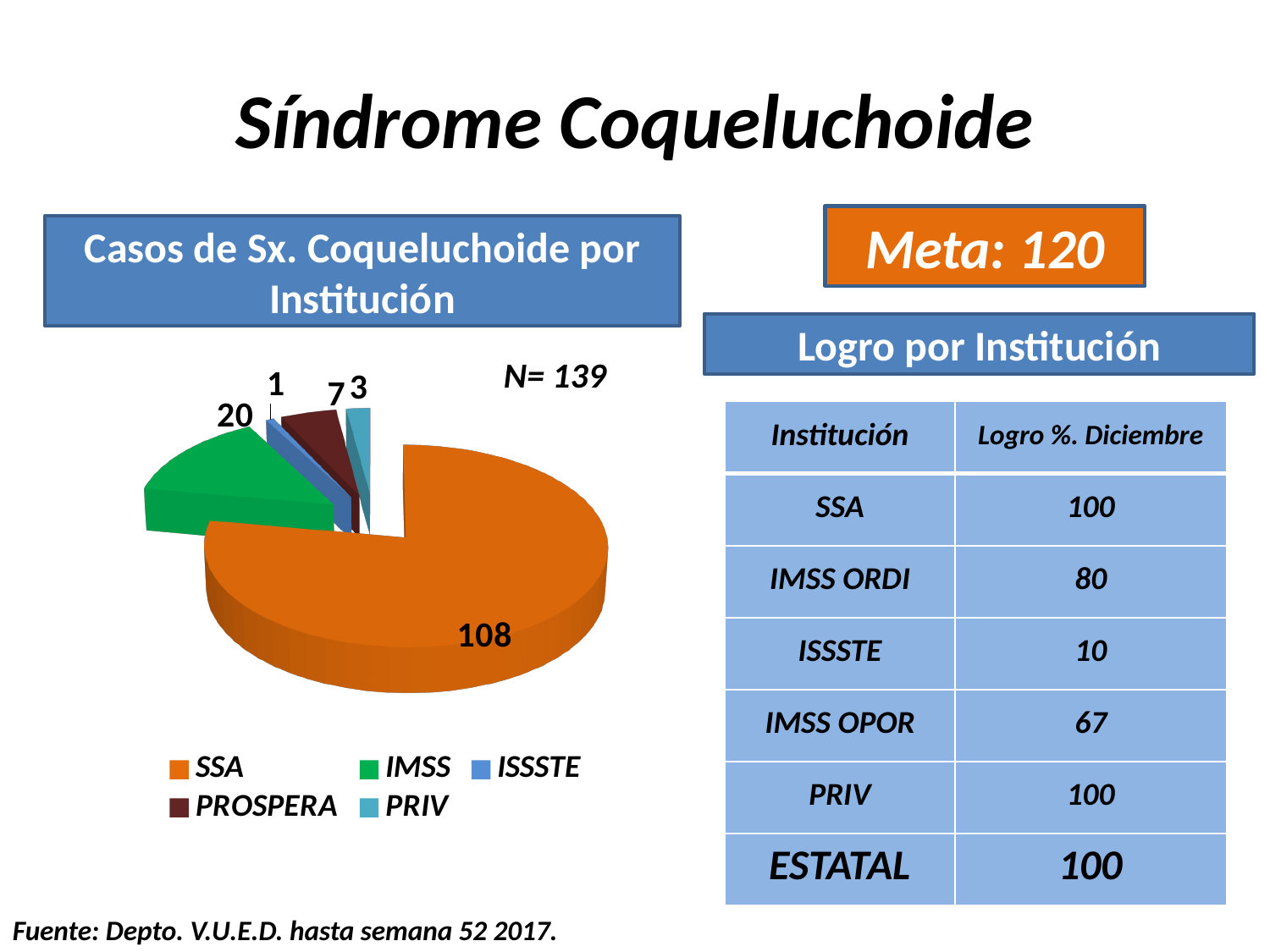

# Síndrome Coqueluchoide
Meta: 120
Casos de Sx. Coqueluchoide por Institución

[unsupported chart]

Logro por Institución
N= 139
| Institución | Logro %. Diciembre |
| --- | --- |
| SSA | 100 |
| IMSS ORDI | 80 |
| ISSSTE | 10 |
| IMSS OPOR | 67 |
| PRIV | 100 |
| ESTATAL | 100 |
Fuente: Depto. V.U.E.D. hasta semana 52 2017.